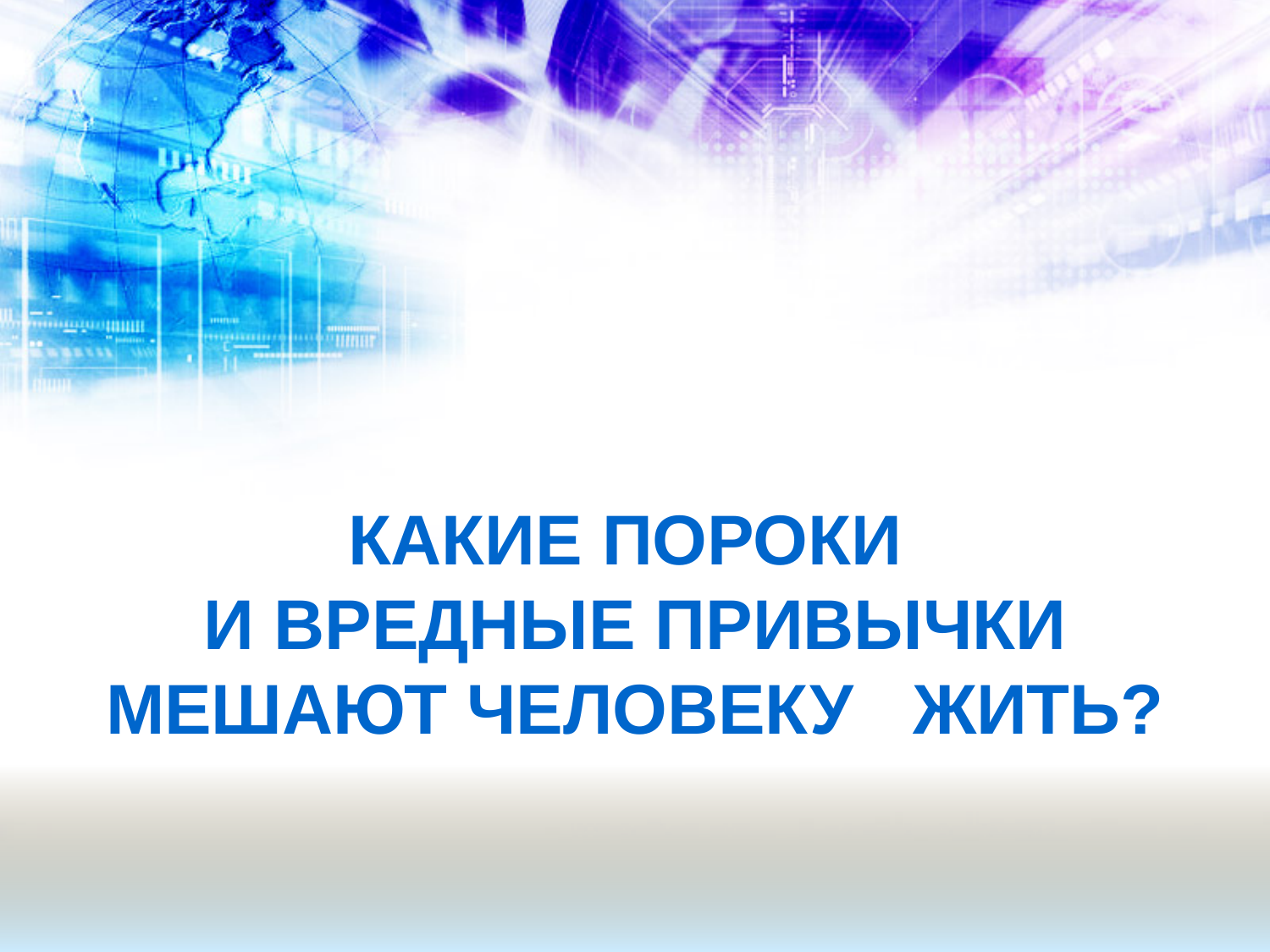

# КАКИЕ ПОРОКИ И ВРЕДНЫЕ ПРИВЫЧКИ МЕШАЮТ ЧЕЛОВЕКУ   ЖИТЬ?